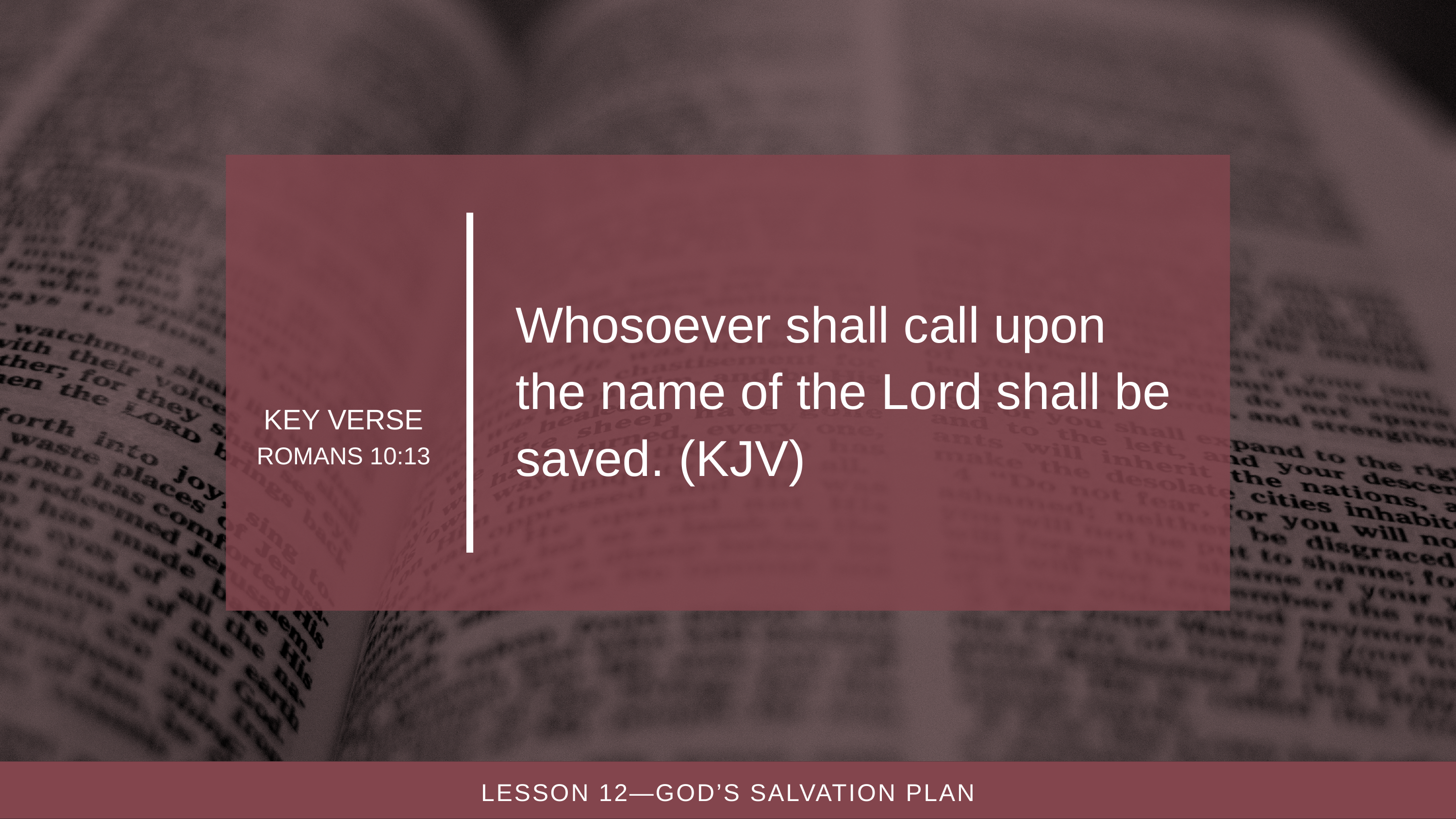

Whosoever shall call upon the name of the Lord shall be saved. (kjv)